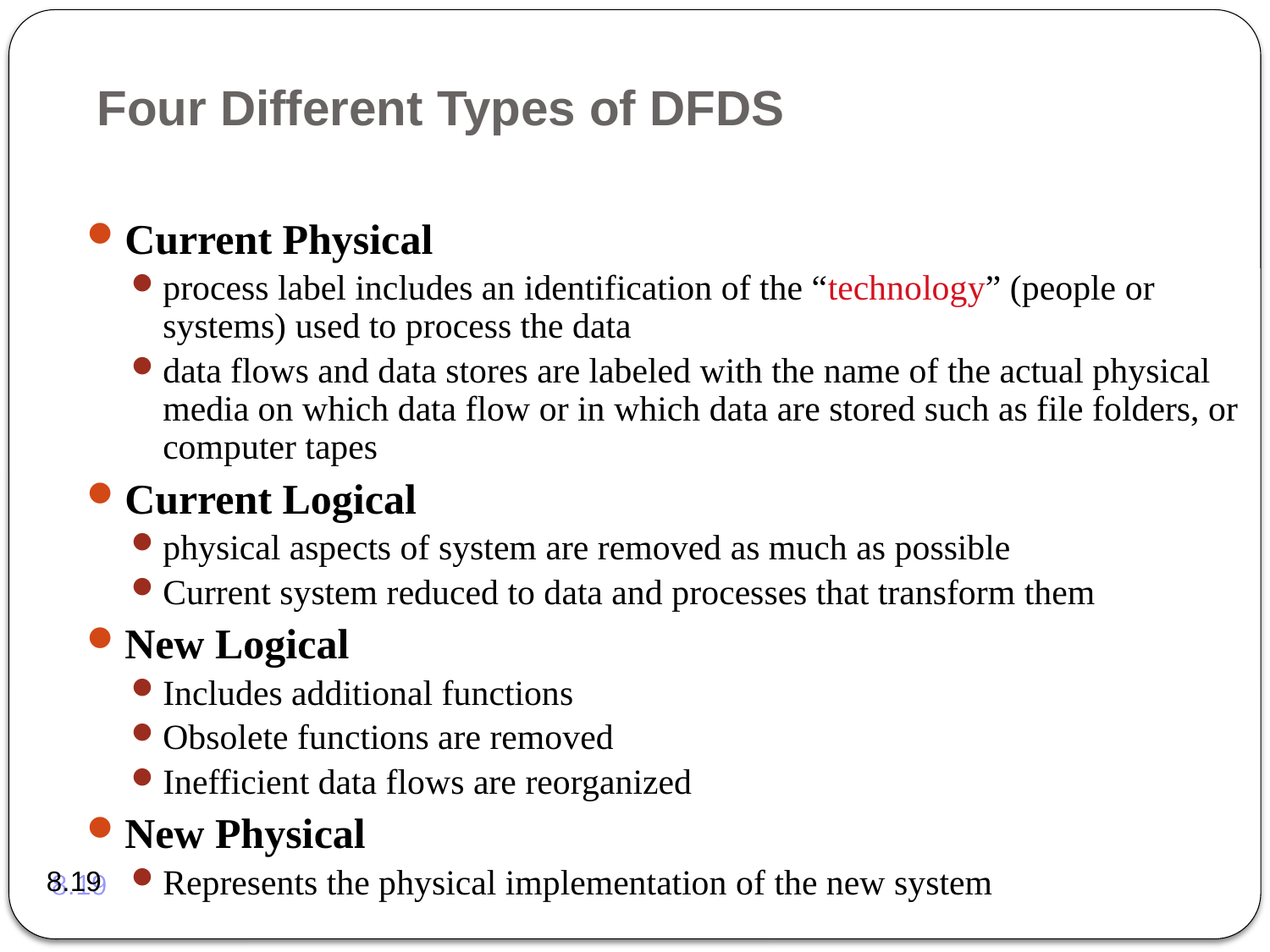

# Four Different Types of DFDS
Current Physical
process label includes an identification of the “technology” (people or systems) used to process the data
data flows and data stores are labeled with the name of the actual physical media on which data flow or in which data are stored such as file folders, or computer tapes
Current Logical
physical aspects of system are removed as much as possible
Current system reduced to data and processes that transform them
New Logical
Includes additional functions
Obsolete functions are removed
Inefficient data flows are reorganized
New Physical
Represents the physical implementation of the new system
8.19